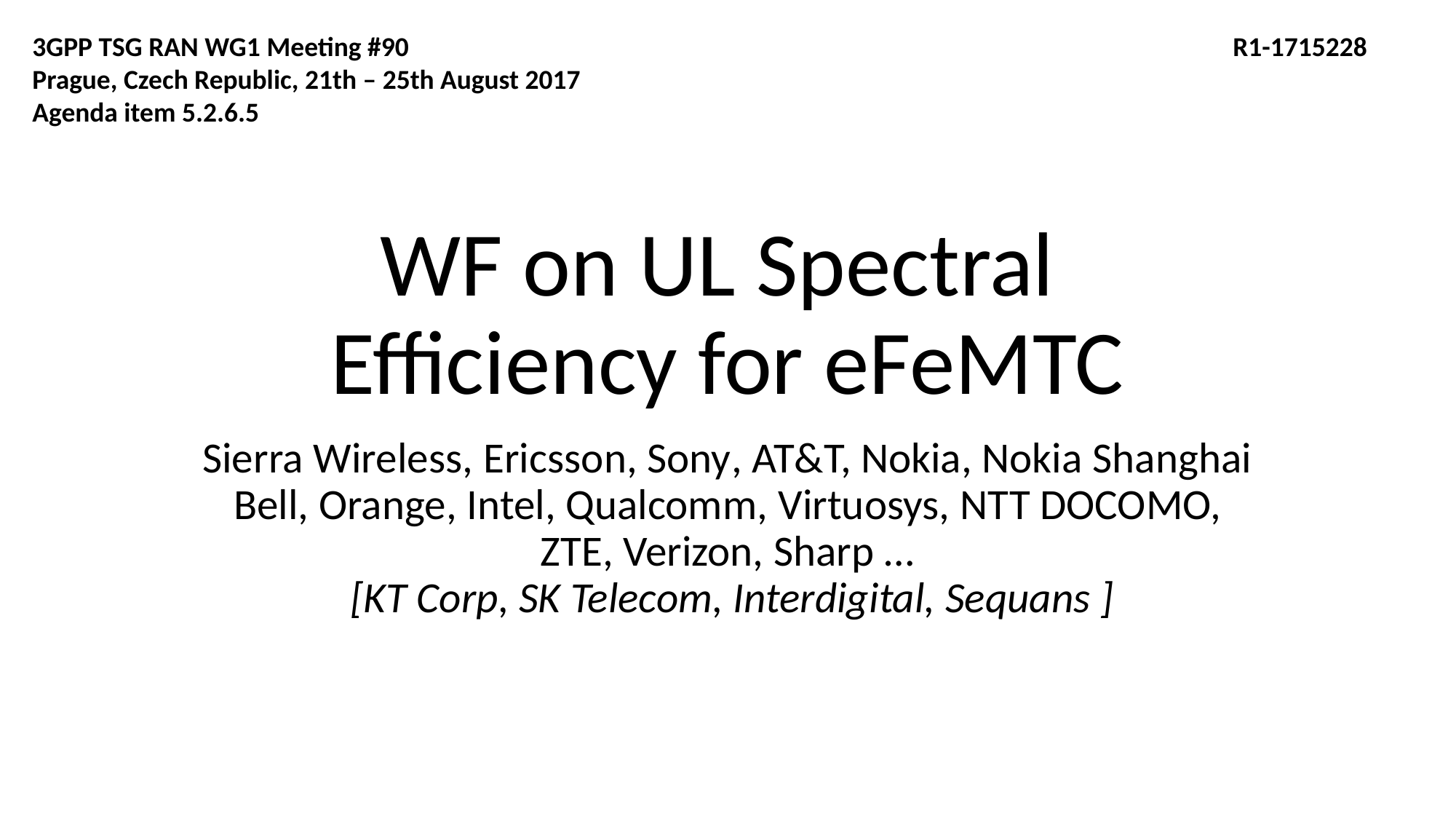

3GPP TSG RAN WG1 Meeting #90				 				R1-1715228
Prague, Czech Republic, 21th – 25th August 2017
Agenda item 5.2.6.5
# WF on UL Spectral Efficiency for eFeMTC
Sierra Wireless, Ericsson, Sony, AT&T, Nokia, Nokia Shanghai Bell, Orange, Intel, Qualcomm, Virtuosys, NTT DOCOMO, ZTE, Verizon, Sharp …
 [KT Corp, SK Telecom, Interdigital, Sequans ]